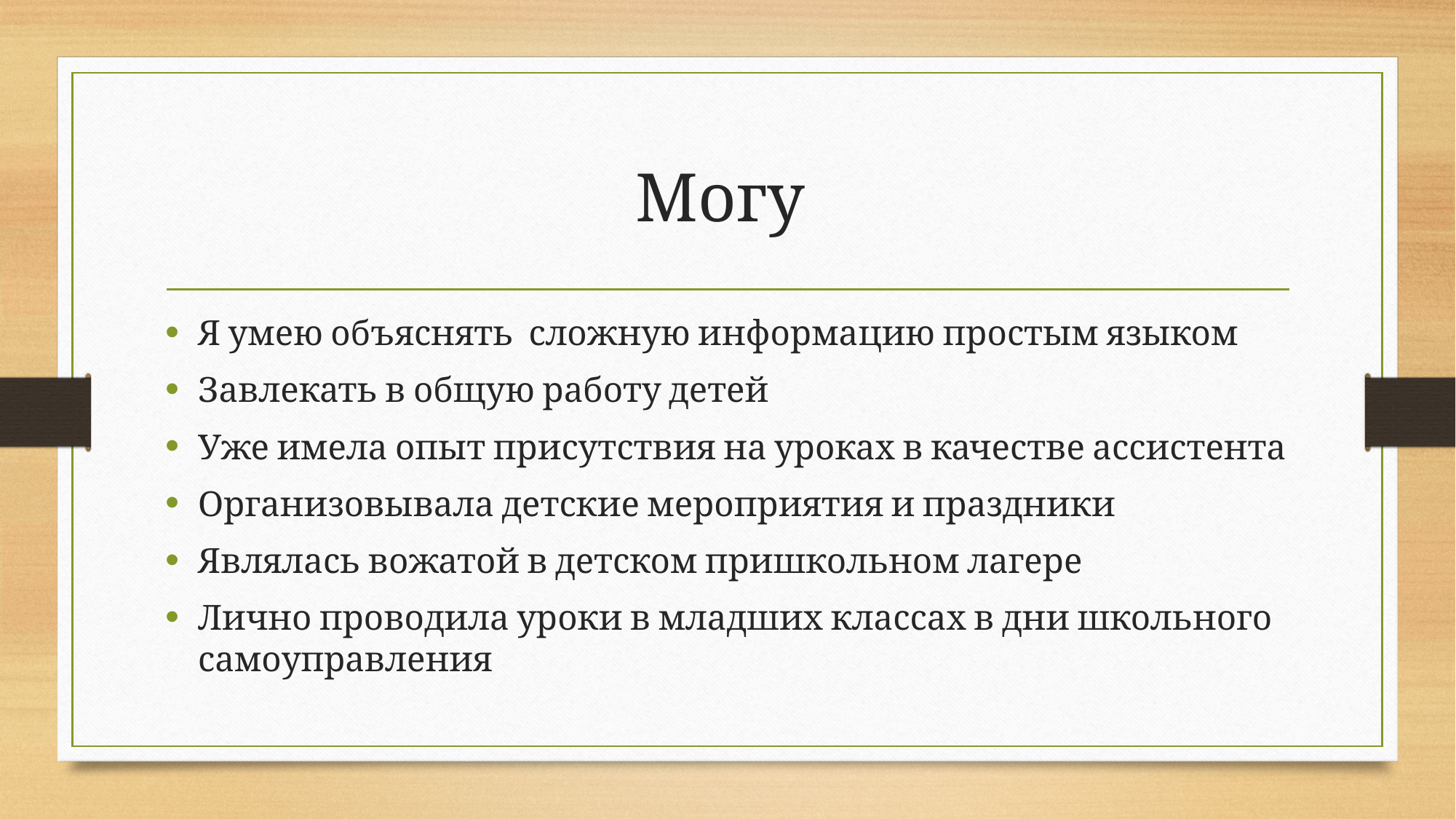

# Могу
Я умею объяснять  сложную информацию простым языком
Завлекать в общую работу детей
Уже имела опыт присутствия на уроках в качестве ассистента
Организовывала детские мероприятия и праздники
Являлась вожатой в детском пришкольном лагере
Лично проводила уроки в младших классах в дни школьного самоуправления